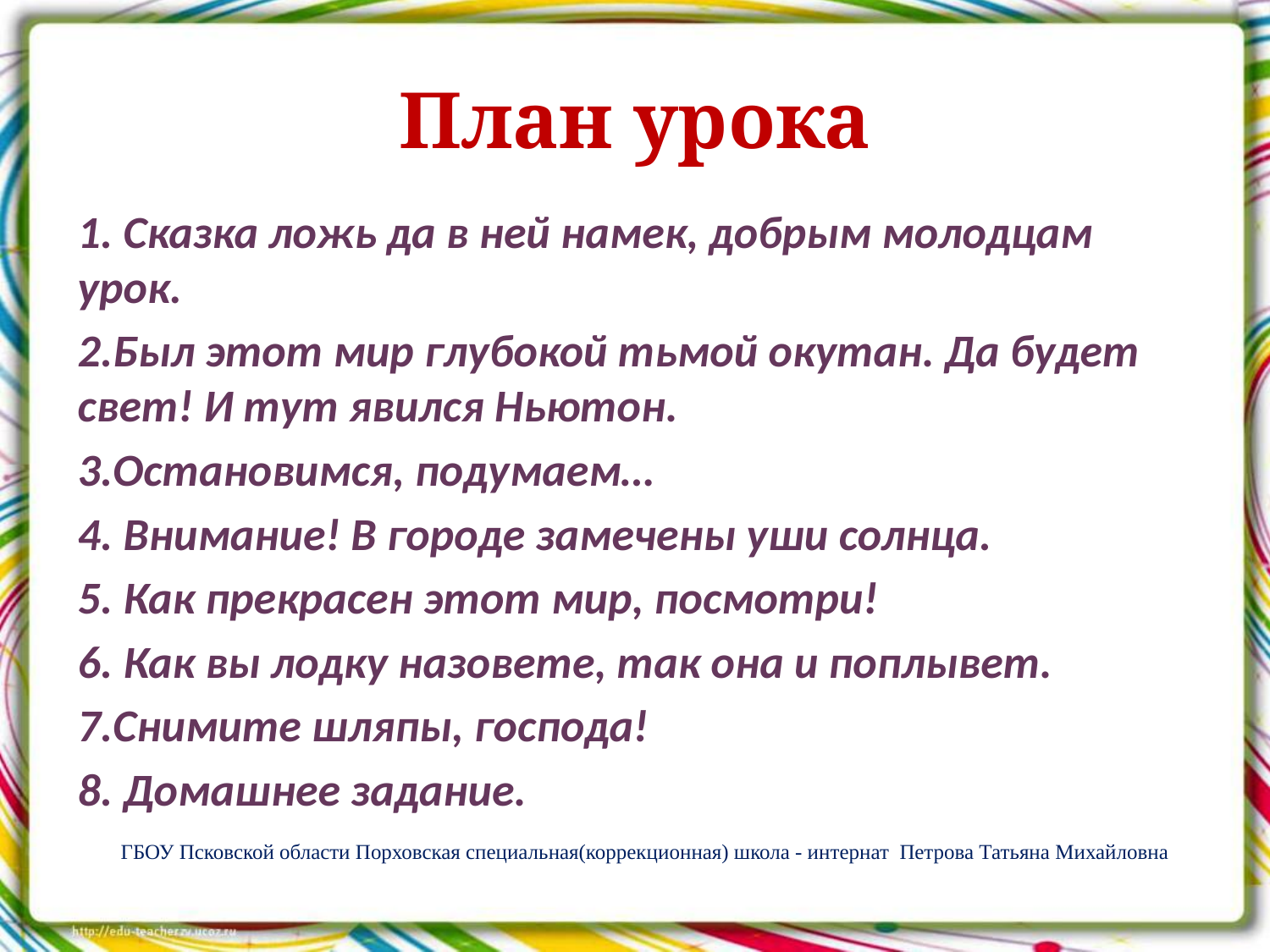

# План урока
1. Сказка ложь да в ней намек, добрым молодцам урок.
2.Был этот мир глубокой тьмой окутан. Да будет свет! И тут явился Ньютон.
3.Остановимся, подумаем…
4. Внимание! В городе замечены уши солнца.
5. Как прекрасен этот мир, посмотри!
6. Как вы лодку назовете, так она и поплывет.
7.Снимите шляпы, господа!
8. Домашнее задание.
ГБОУ Псковской области Порховская специальная(коррекционная) школа - интернат  Петрова Татьяна Михайловна